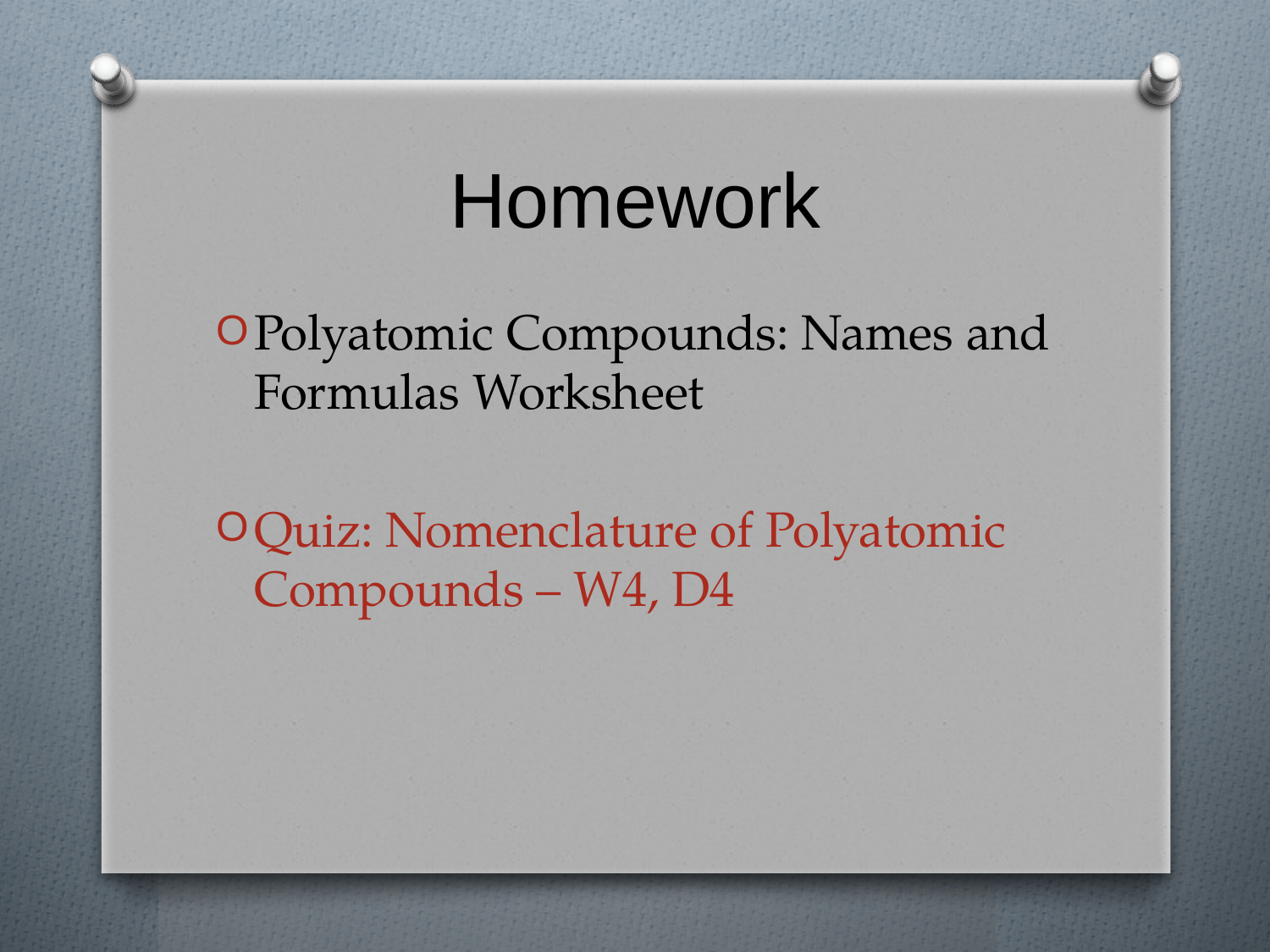

# Homework
Polyatomic Compounds: Names and Formulas Worksheet

Quiz: Nomenclature of Polyatomic Compounds – W4, D4